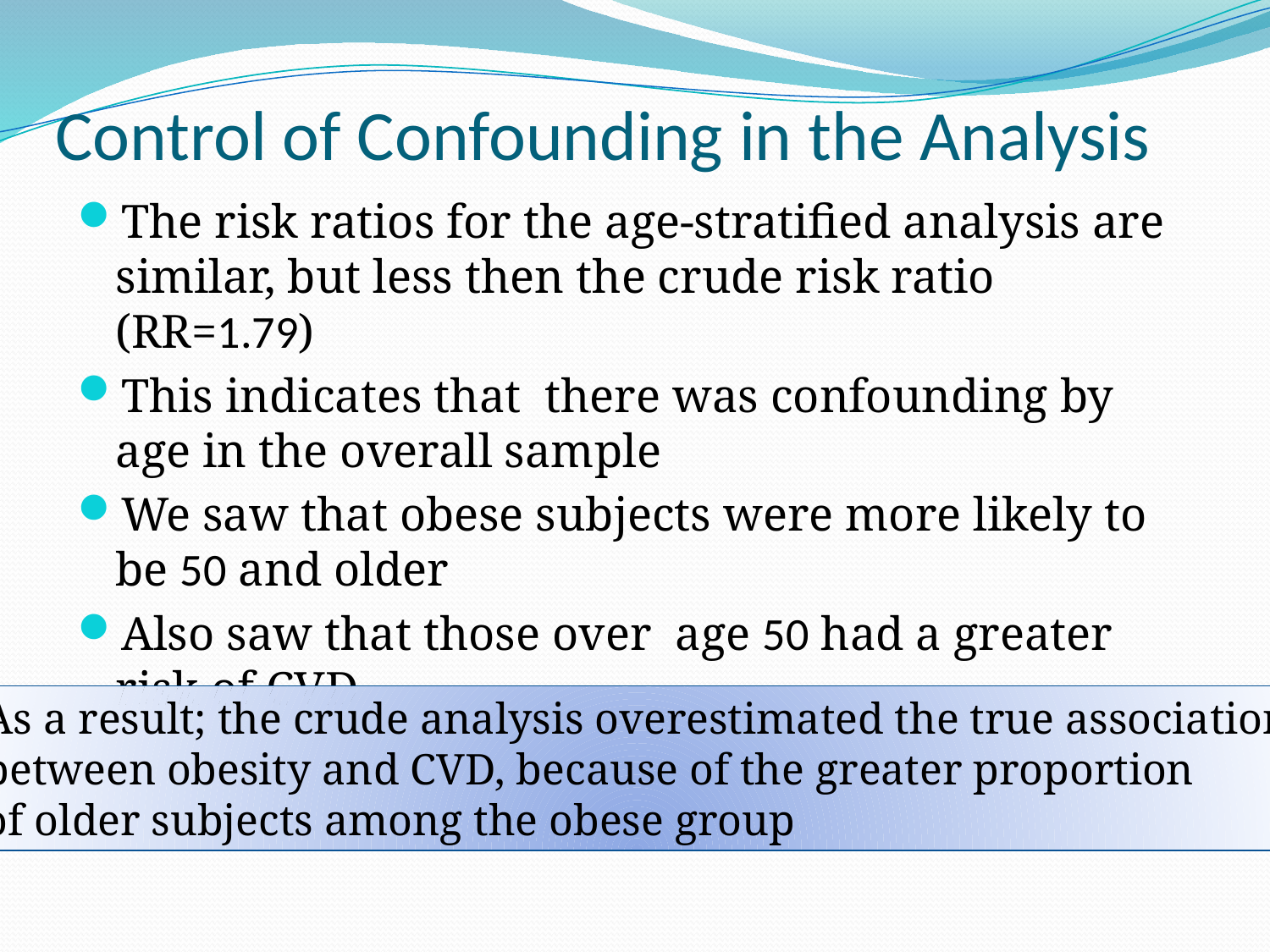

# Control of Confounding in the Analysis
The risk ratios for the age-stratified analysis are similar, but less then the crude risk ratio (RR=1.79)
This indicates that  there was confounding by age in the overall sample
We saw that obese subjects were more likely to be 50 and older
Also saw that those over  age 50 had a greater risk of CVD

As a result; the crude analysis overestimated the true association
between obesity and CVD, because of the greater proportion
of older subjects among the obese group